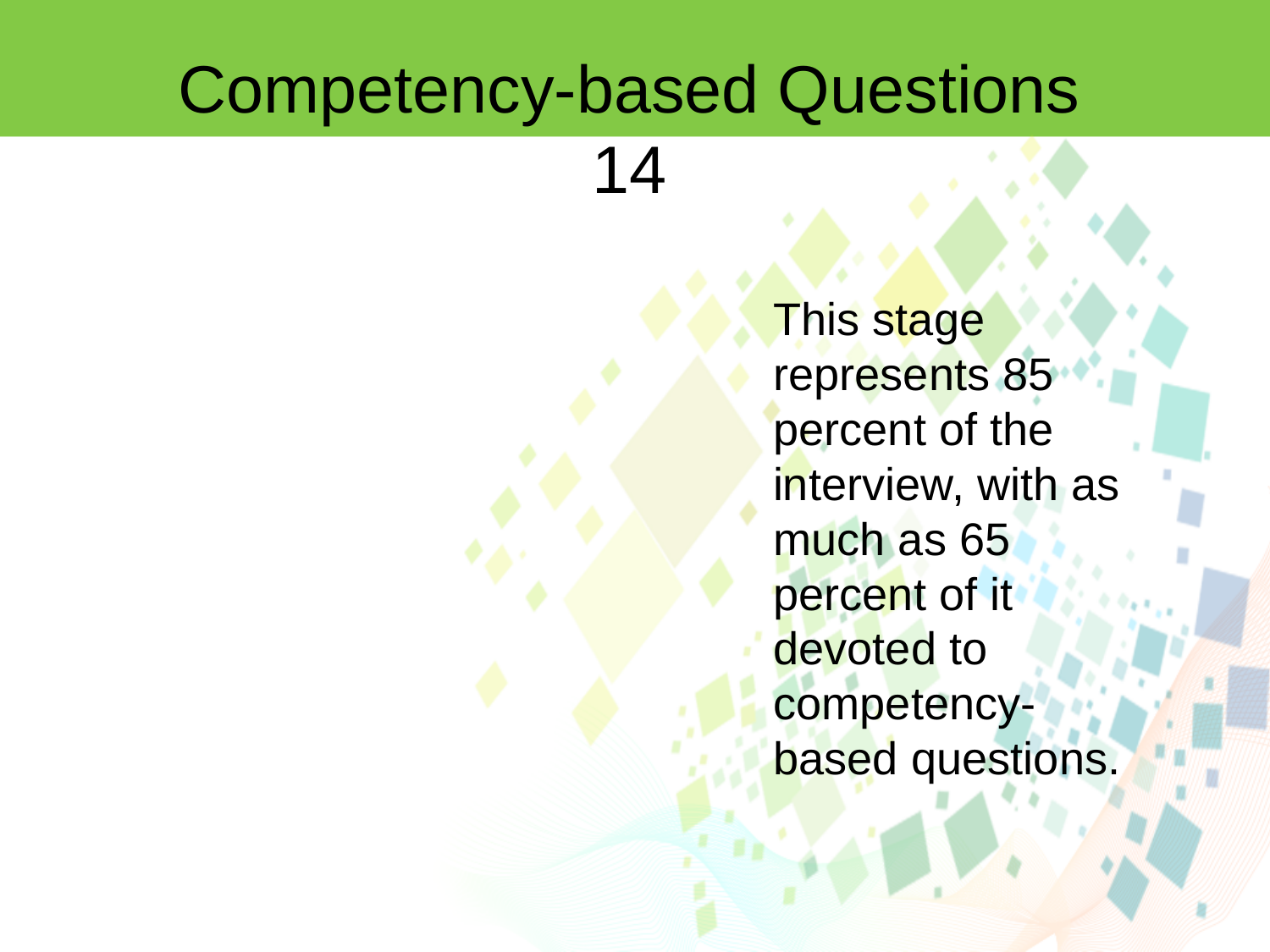

Competency-based Questions 14
This stage
represents 85 percent of the interview, with as much as 65 percent of it devoted to
competency-based questions.